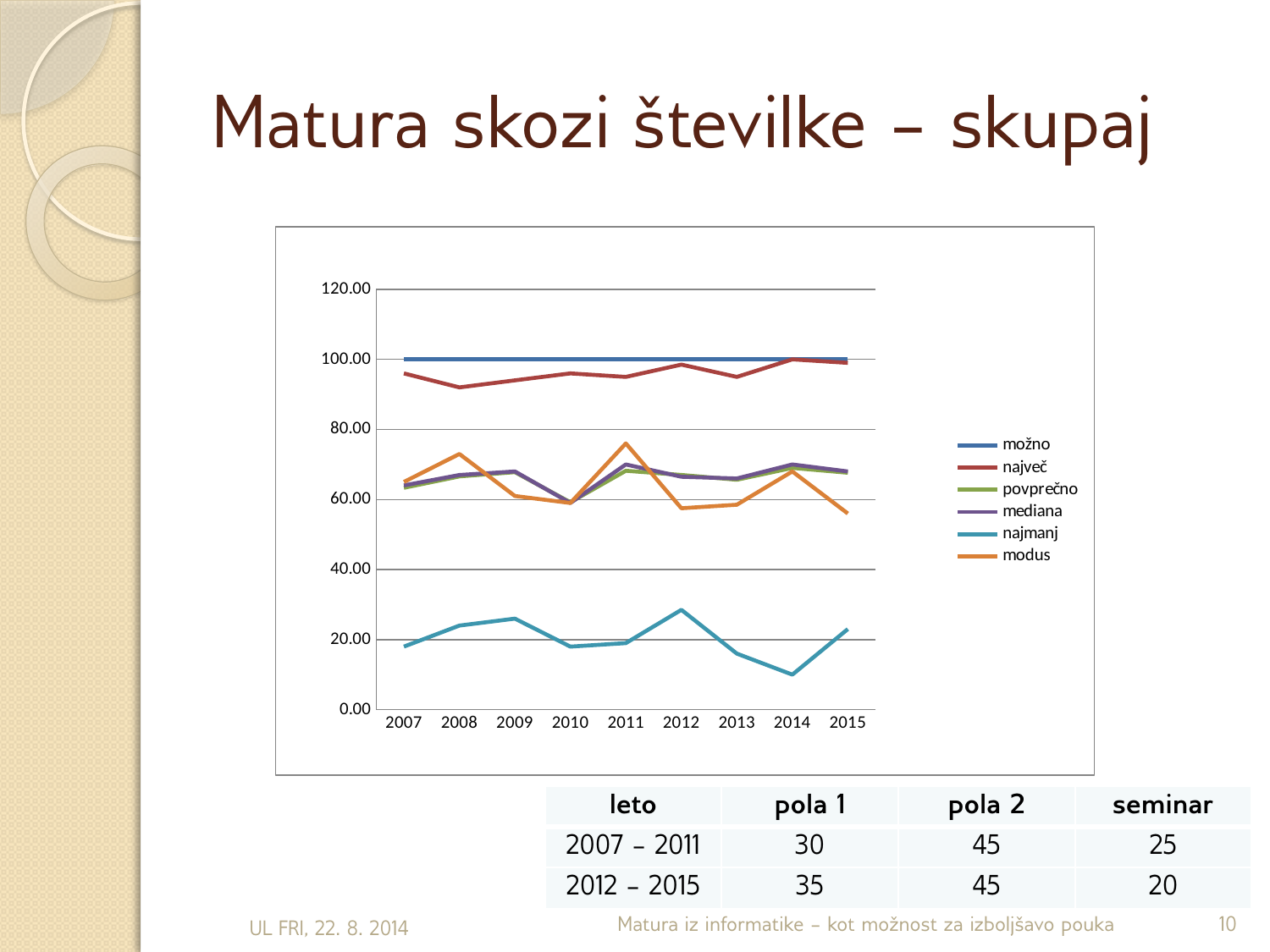

# Matura skozi številke – skupaj

### Chart

| Category | možno | največ | povprečno | mediana | najmanj | modus |
|---|---|---|---|---|---|---|
| 2007.0 | 100.0 | 96.0 | 63.33096085409249 | 64.0 | 18.0 | 65.0 |
| 2008.0 | 100.0 | 92.0 | 66.60218978102189 | 67.0 | 24.0 | 73.0 |
| 2009.0 | 100.0 | 94.0 | 67.80270270270267 | 68.0 | 26.0 | 61.0 |
| 2010.0 | 100.0 | 96.0 | 59.1955128205128 | 59.0 | 18.0 | 59.0 |
| 2011.0 | 100.0 | 95.0 | 68.2 | 70.0 | 19.0 | 76.0 |
| 2012.0 | 100.0 | 98.5 | 67.0101351351351 | 66.5 | 28.5 | 57.5 |
| 2013.0 | 100.0 | 95.0 | 65.63858695652166 | 66.0 | 16.0 | 58.5 |
| 2014.0 | 100.0 | 100.0 | 69.01993865030674 | 70.0 | 10.0 | 68.0 |
| 2015.0 | 100.0 | 99.0 | 67.63589743589742 | 68.0 | 23.0 | 56.00000000000001 |
| leto | pola 1 | pola 2 | seminar |
| --- | --- | --- | --- |
| 2007 – 2011 | 30 | 45 | 25 |
| 2012 – 2015 | 35 | 45 | 20 |
Matura iz informatike – kot možnost za izboljšavo pouka
10
UL FRI, 22. 8. 2014